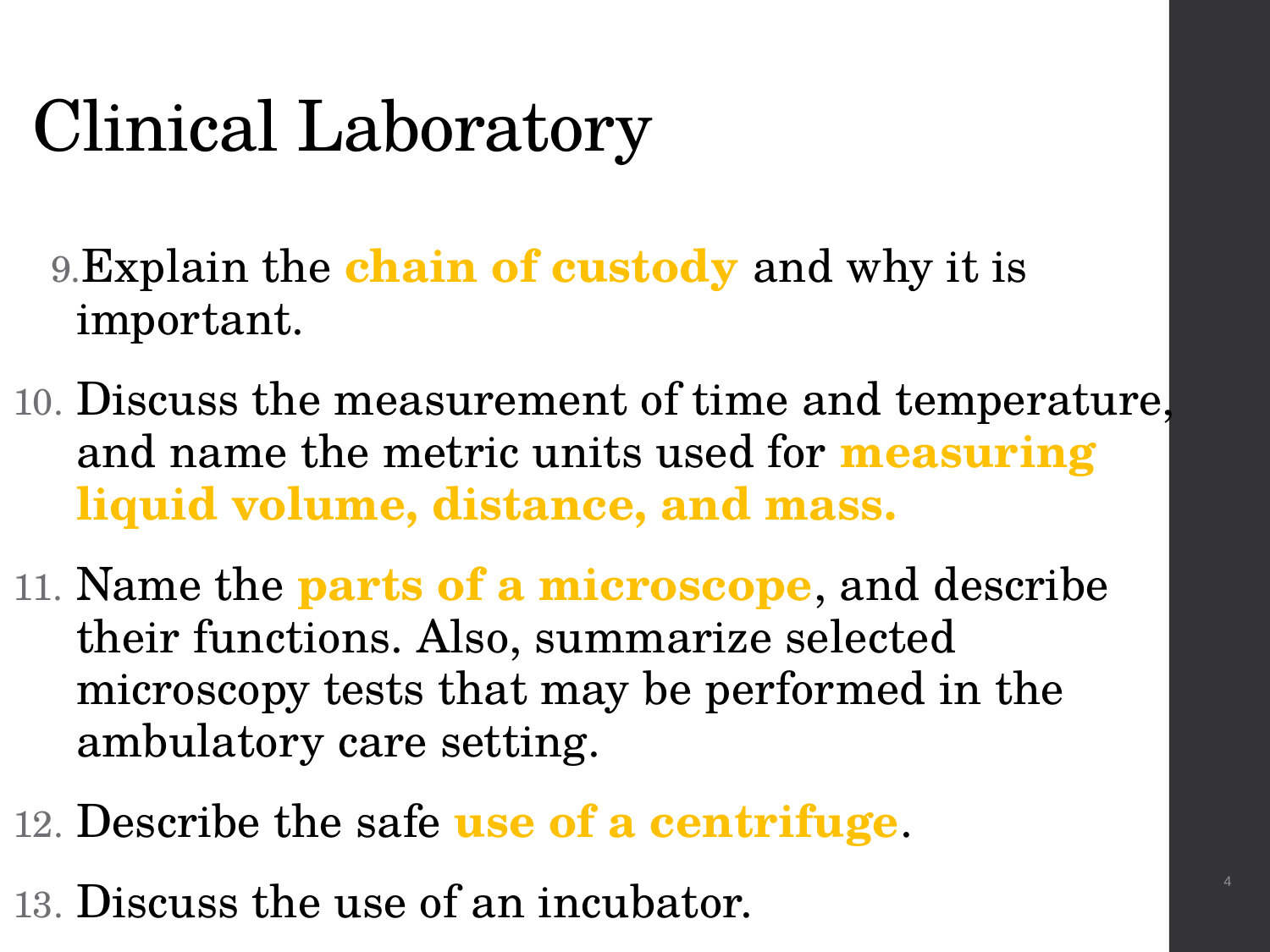

Clinical Laboratory
Explain the chain of custody and why it is important.
Discuss the measurement of time and temperature, and name the metric units used for measuring liquid volume, distance, and mass.
Name the parts of a microscope, and describe their functions. Also, summarize selected microscopy tests that may be performed in the ambulatory care setting.
Describe the safe use of a centrifuge.
Discuss the use of an incubator.
 4